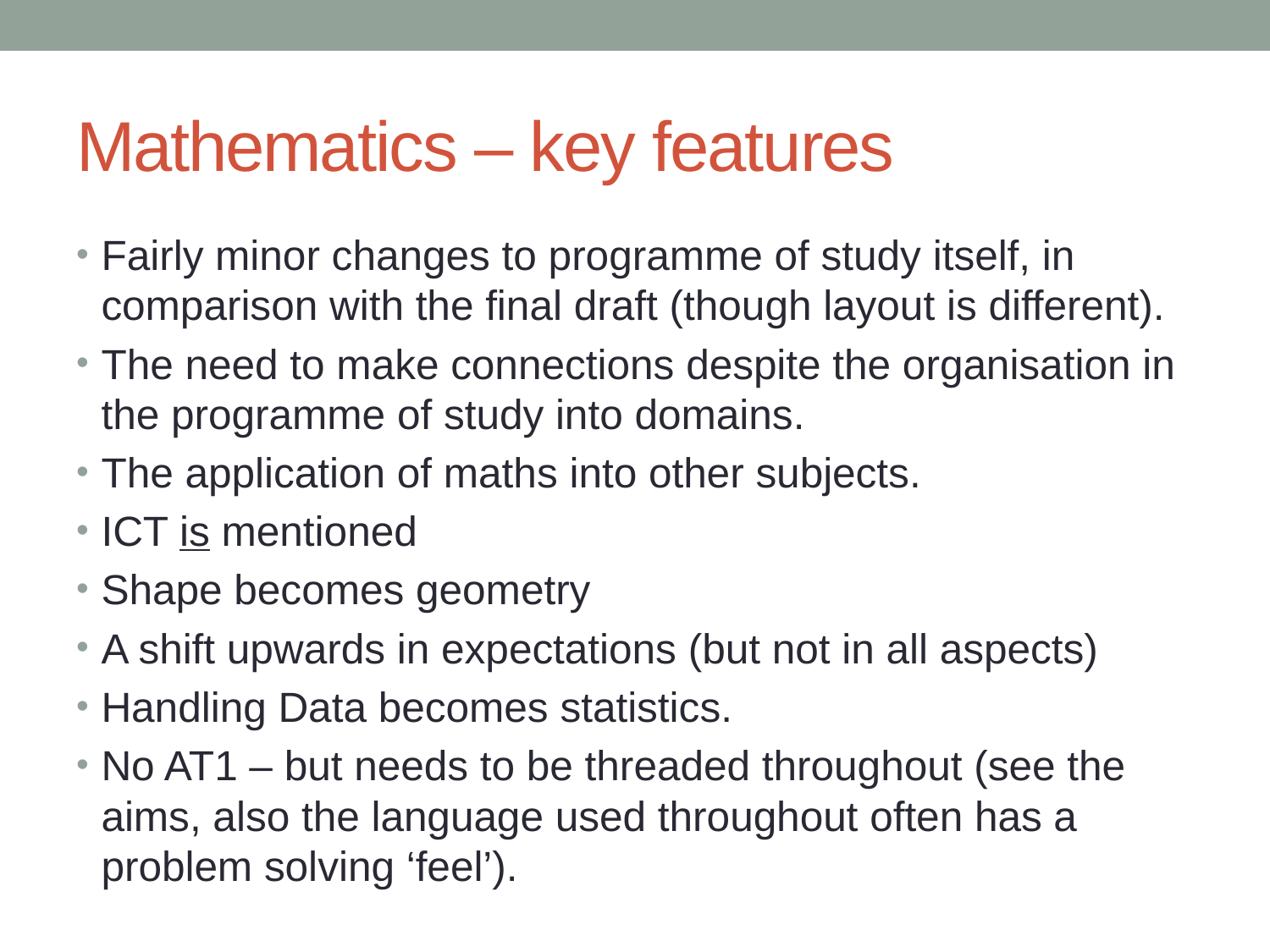

# Mathematics – key features
Fairly minor changes to programme of study itself, in comparison with the final draft (though layout is different).
The need to make connections despite the organisation in the programme of study into domains.
The application of maths into other subjects.
ICT is mentioned
Shape becomes geometry
A shift upwards in expectations (but not in all aspects)
Handling Data becomes statistics.
No AT1 – but needs to be threaded throughout (see the aims, also the language used throughout often has a problem solving ‘feel’).